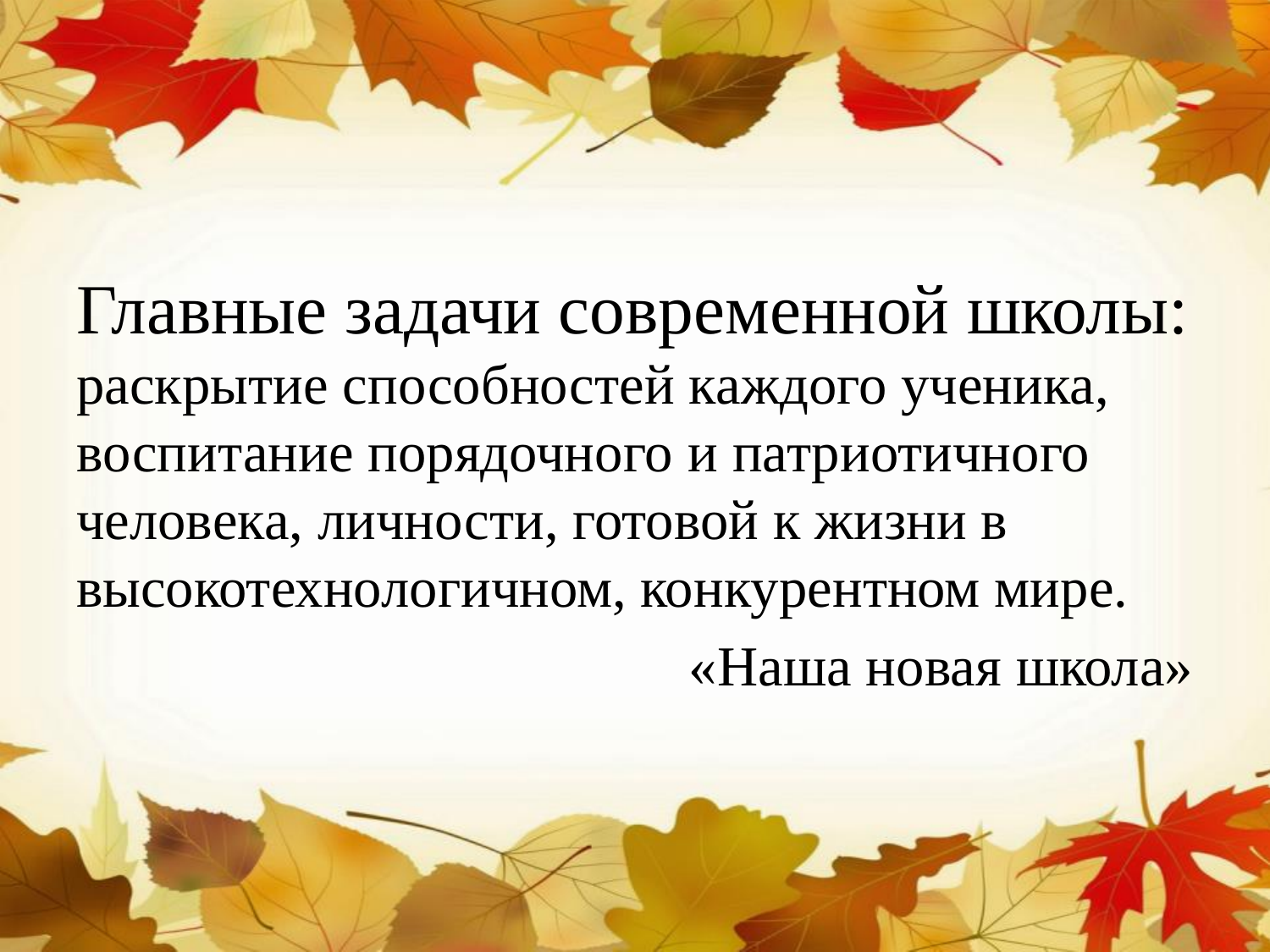

#

Главные задачи современной школы: раскрытие способностей каждого ученика,  воспитание порядочного и патриотичного человека, личности, готовой к жизни в высокотехнологичном, конкурентном мире.
«Наша новая школа»